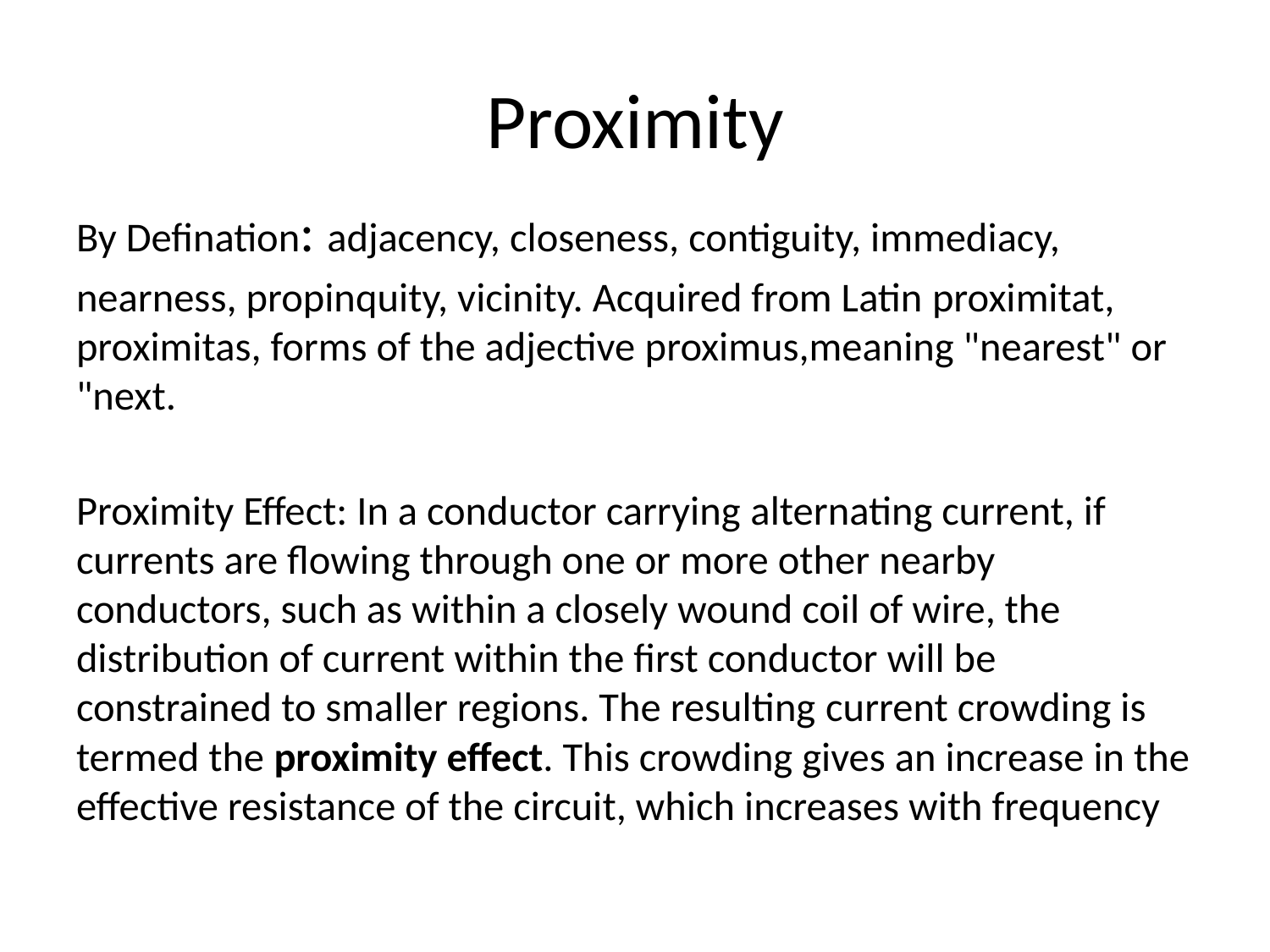

# Proximity
By Defination: adjacency, closeness, contiguity, immediacy,
nearness, propinquity, vicinity. Acquired from Latin proximitat, proximitas, forms of the adjective proximus,meaning "nearest" or "next.

Proximity Effect: In a conductor carrying alternating current, if currents are flowing through one or more other nearby conductors, such as within a closely wound coil of wire, the distribution of current within the first conductor will be constrained to smaller regions. The resulting current crowding is termed the proximity effect. This crowding gives an increase in the effective resistance of the circuit, which increases with frequency